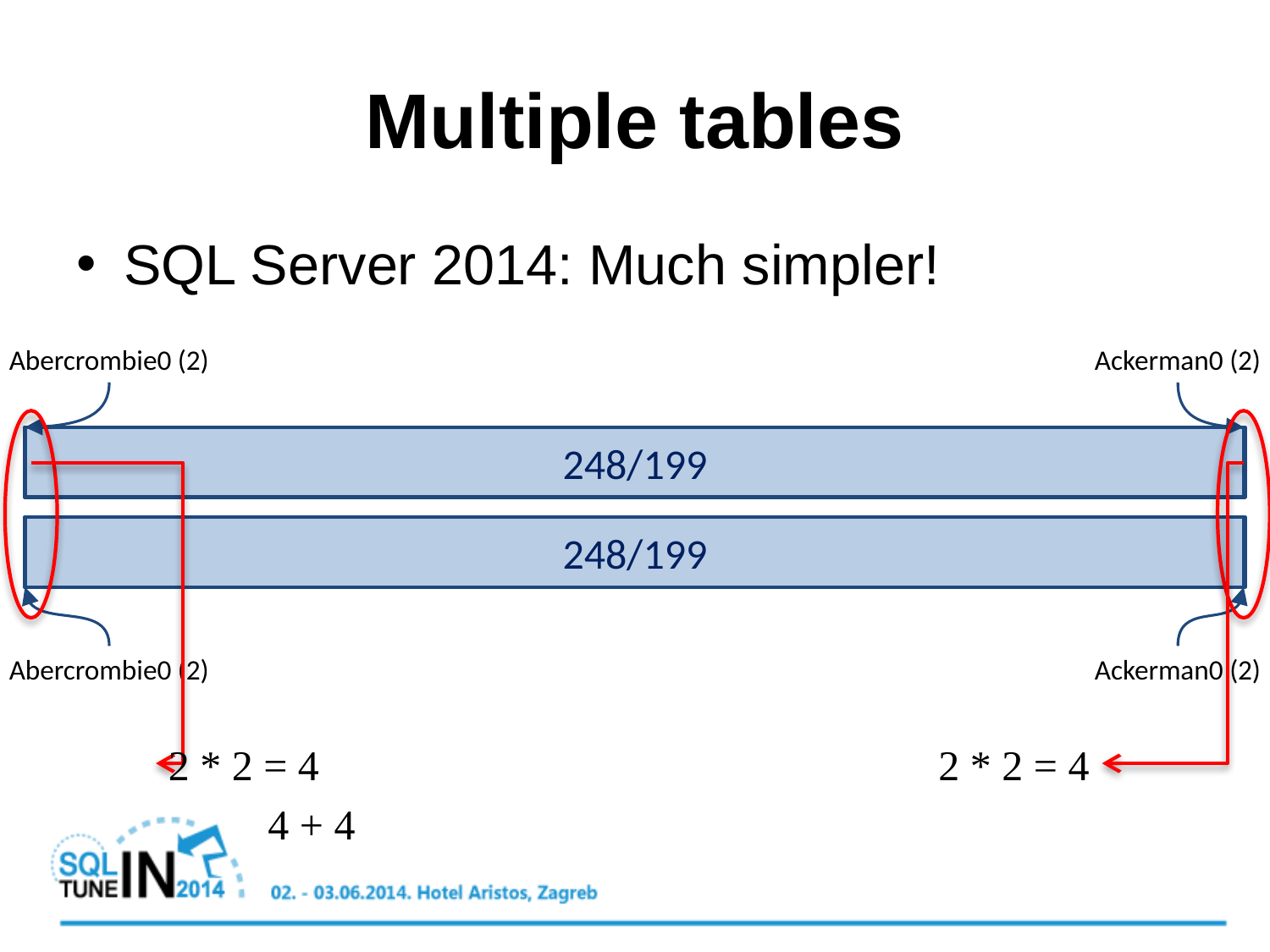

# Multiple tables
SQL Server 2014: Much simpler!
Abercrombie0 (2)
Ackerman0 (2)

248/199

248/199

Abercrombie0 (2)
Ackerman0 (2)
2 * 2 = 4
2 * 2 = 4
4 + 4